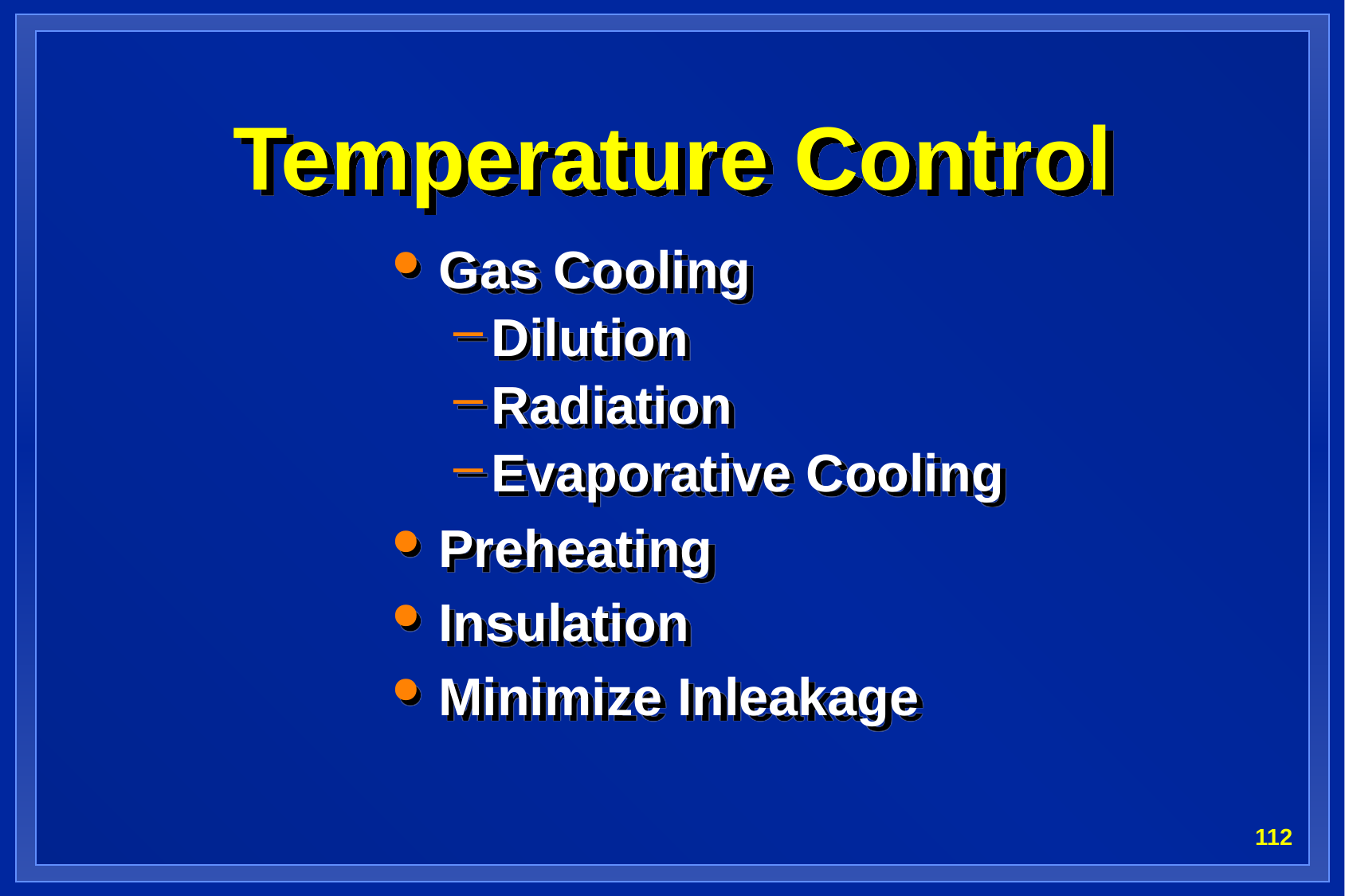

# Temperature Control

Gas Cooling
Dilution
Radiation
Evaporative Cooling
Preheating
Insulation
Minimize Inleakage
112